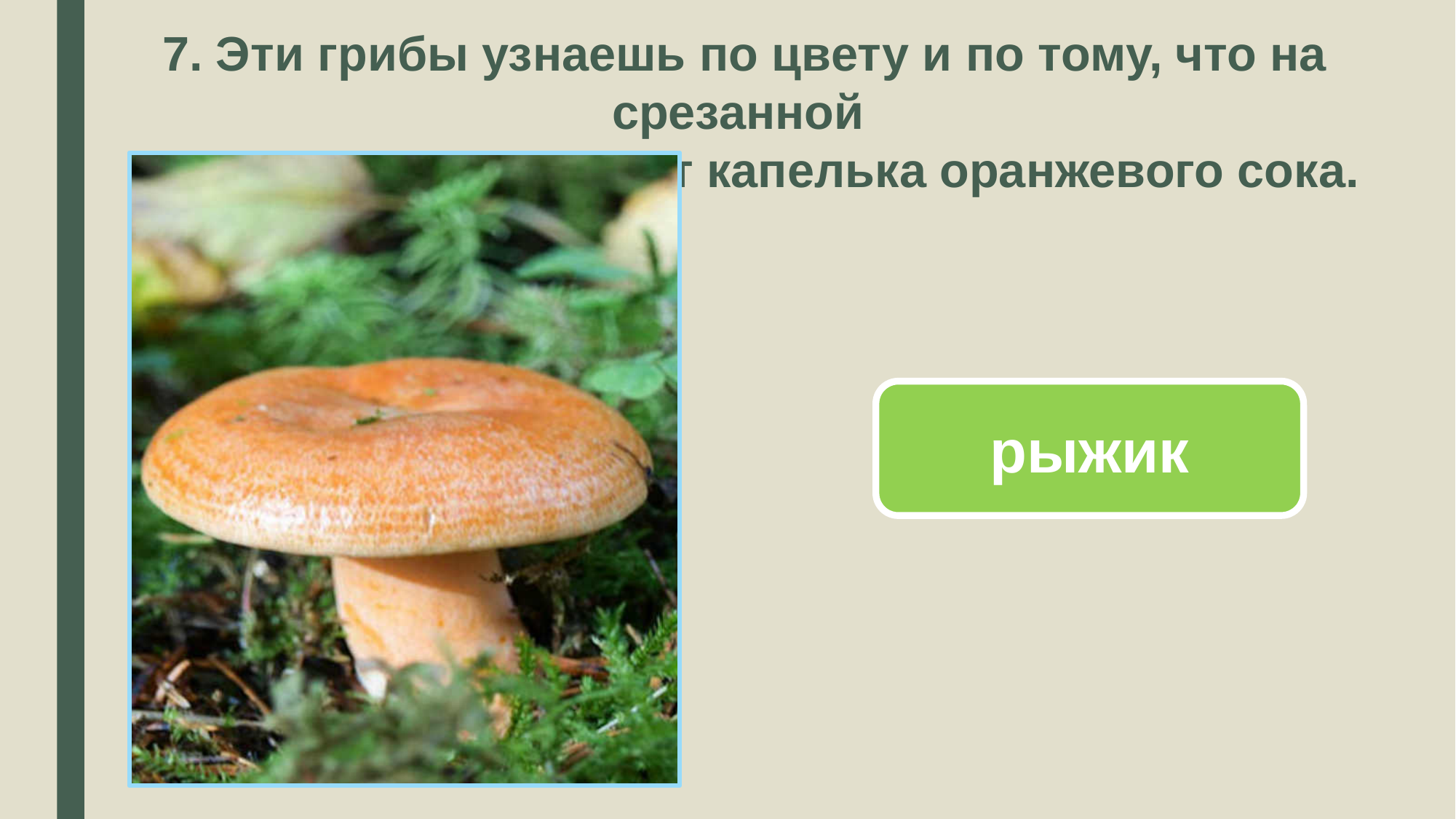

7. Эти грибы узнаешь по цвету и по тому, что на срезанной
ножке гриба выступает капелька оранжевого сока.

рыжик